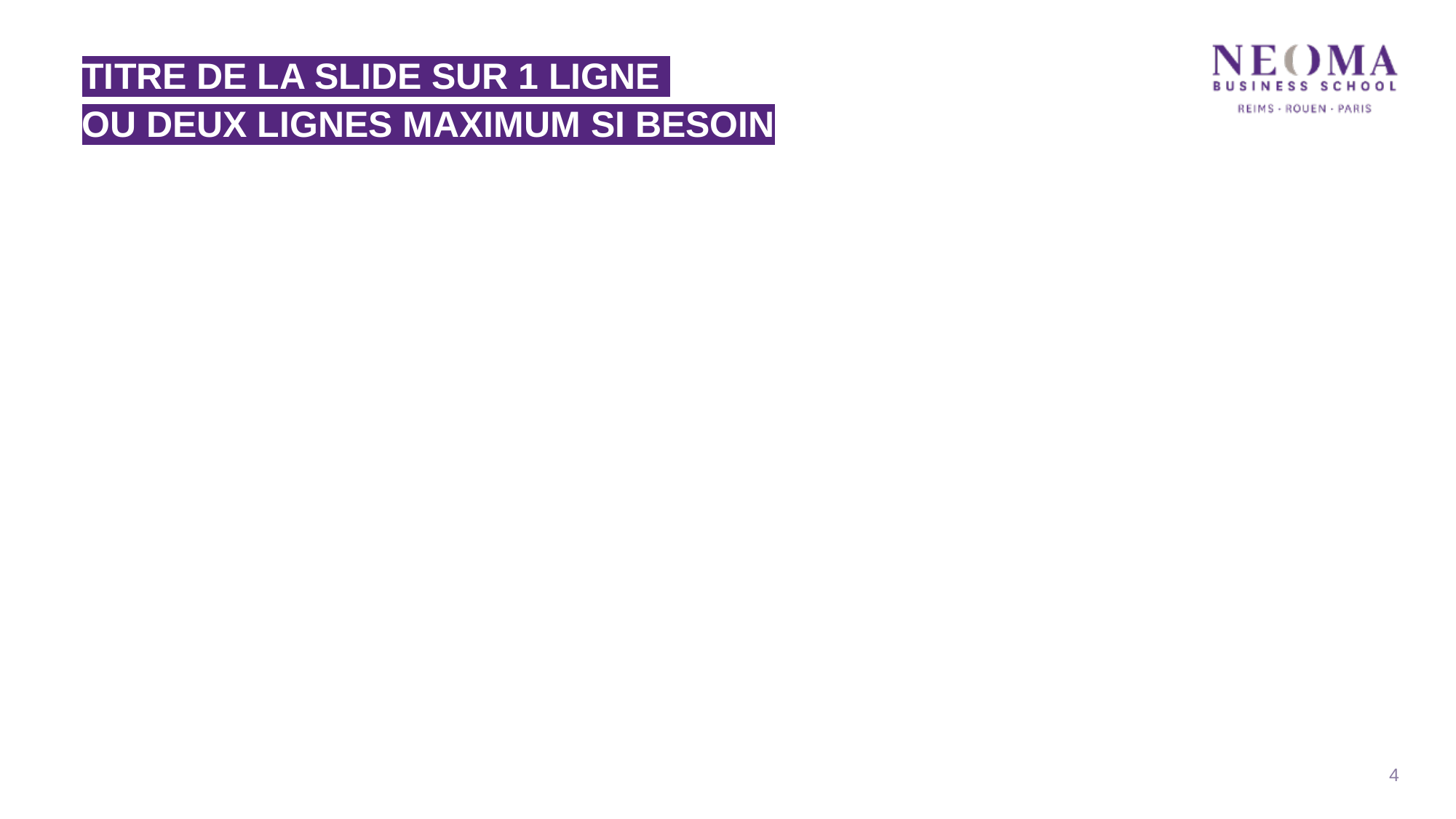

# Titre de la slide sur 1 ligne ou deux lignes MAXIMUM si besoin

4